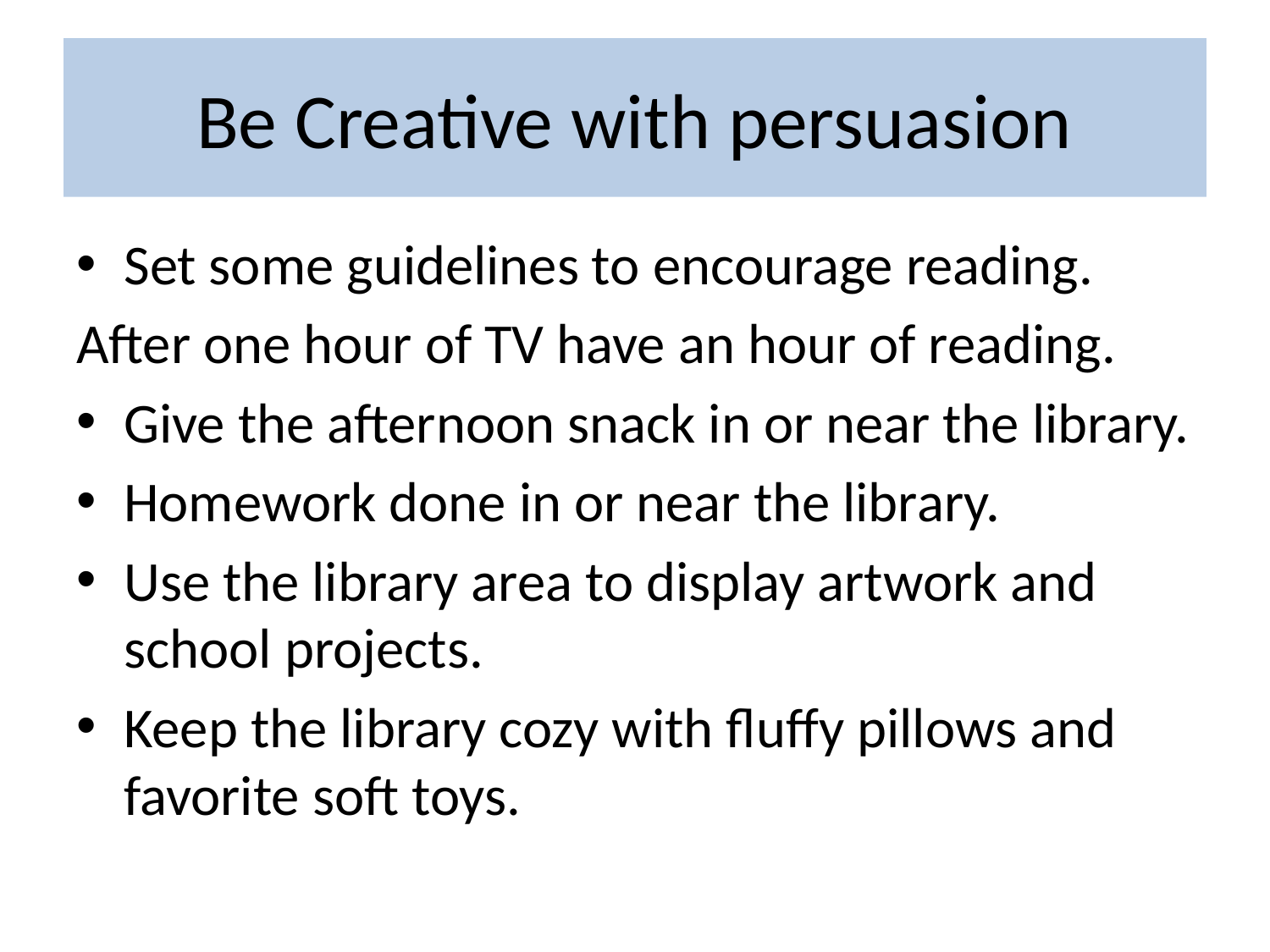

# Be Creative with persuasion
Set some guidelines to encourage reading.
After one hour of TV have an hour of reading.
Give the afternoon snack in or near the library.
Homework done in or near the library.
Use the library area to display artwork and school projects.
Keep the library cozy with fluffy pillows and favorite soft toys.